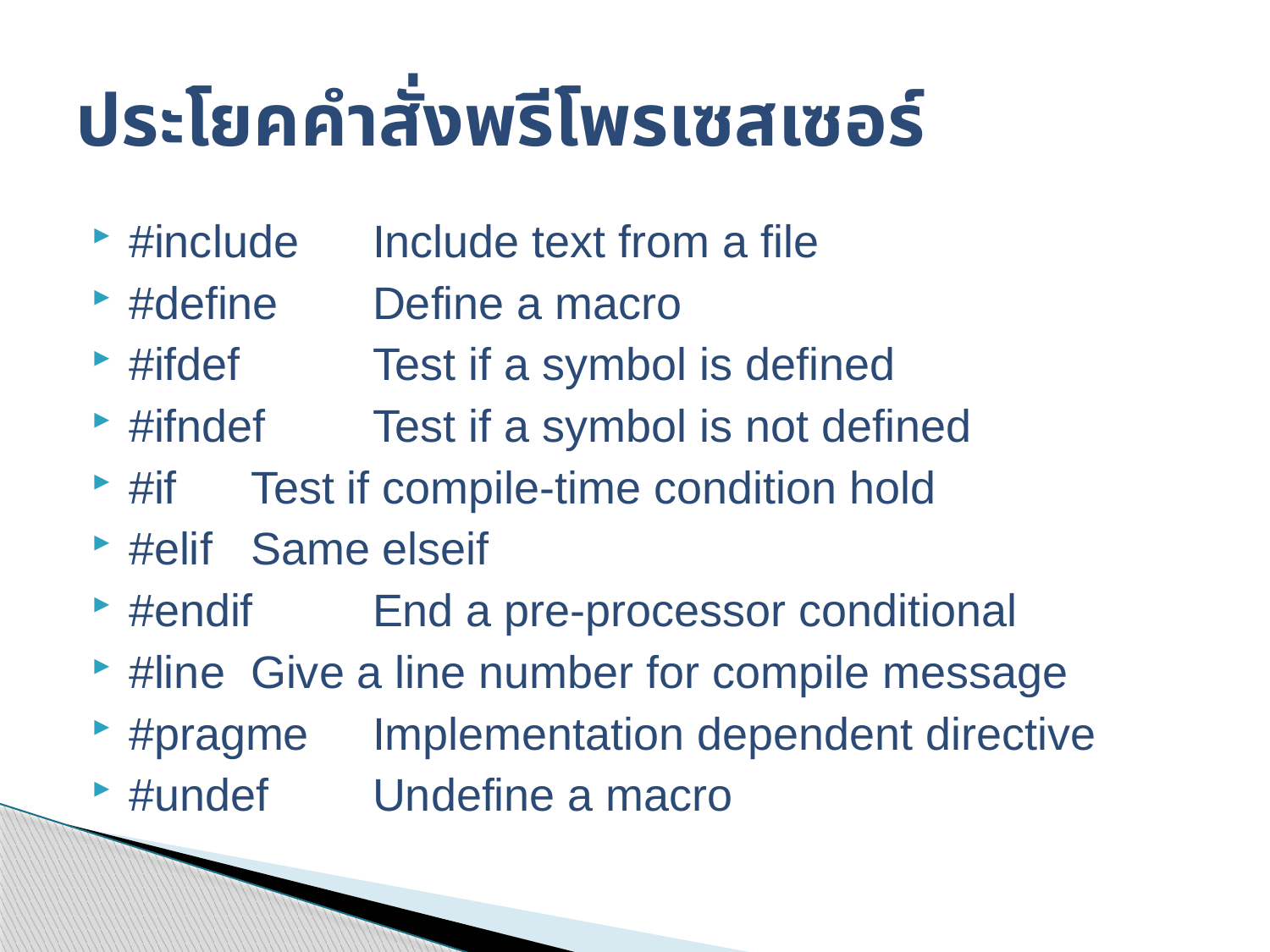

# ประโยคคำสั่งพรีโพรเซสเซอร์
#include 	Include text from a file
#define  	Define a macro
#ifdef  	Test if a symbol is defined
#ifndef  	Test if a symbol is not defined
#if  		Test if compile-time condition hold
#elif  	Same elseif
#endif  	End a pre-processor conditional
#line  	Give a line number for compile message
#pragme  	Implementation dependent directive
#undef  	Undefine a macro